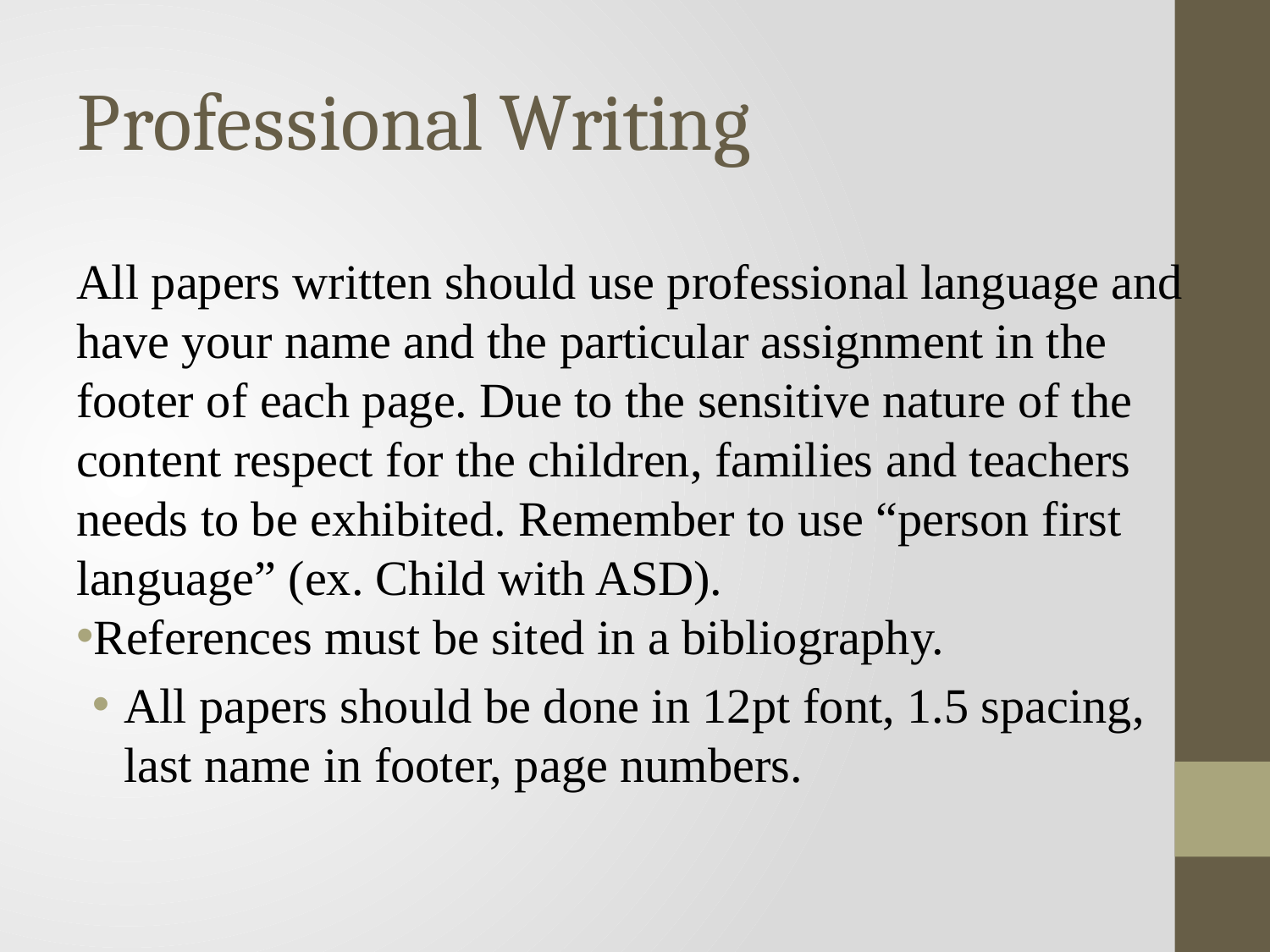

# Professional Writing
All papers written should use professional language and have your name and the particular assignment in the footer of each page. Due to the sensitive nature of the content respect for the children, families and teachers needs to be exhibited. Remember to use “person first language” (ex. Child with ASD).
References must be sited in a bibliography.
All papers should be done in 12pt font, 1.5 spacing, last name in footer, page numbers.